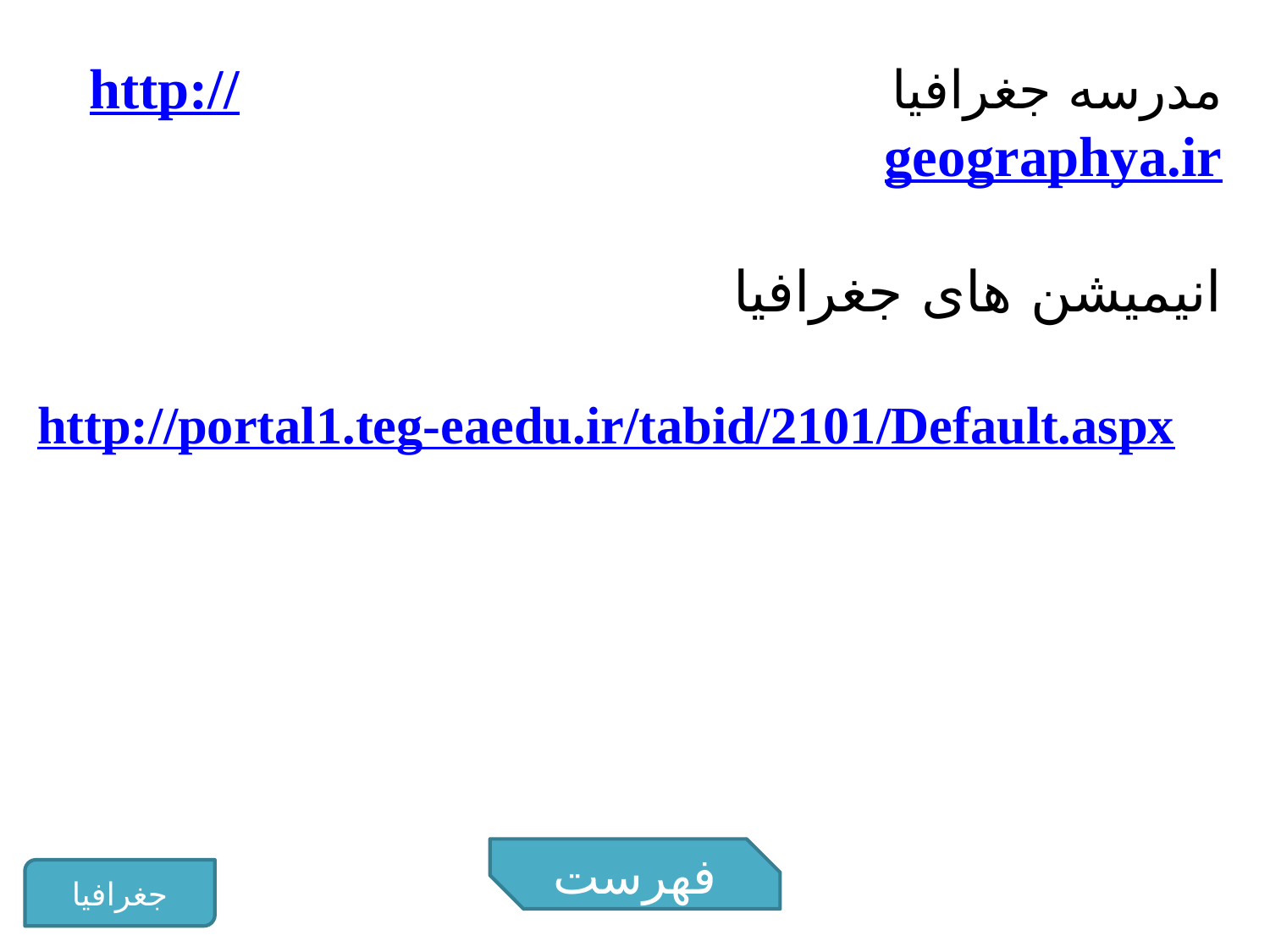

مدرسه جغرافیا                                       http://geographya.ir

انیمیشن های جغرافیا

http://portal1.teg-eaedu.ir/tabid/2101/Default.aspx
فهرست
جغرافیا